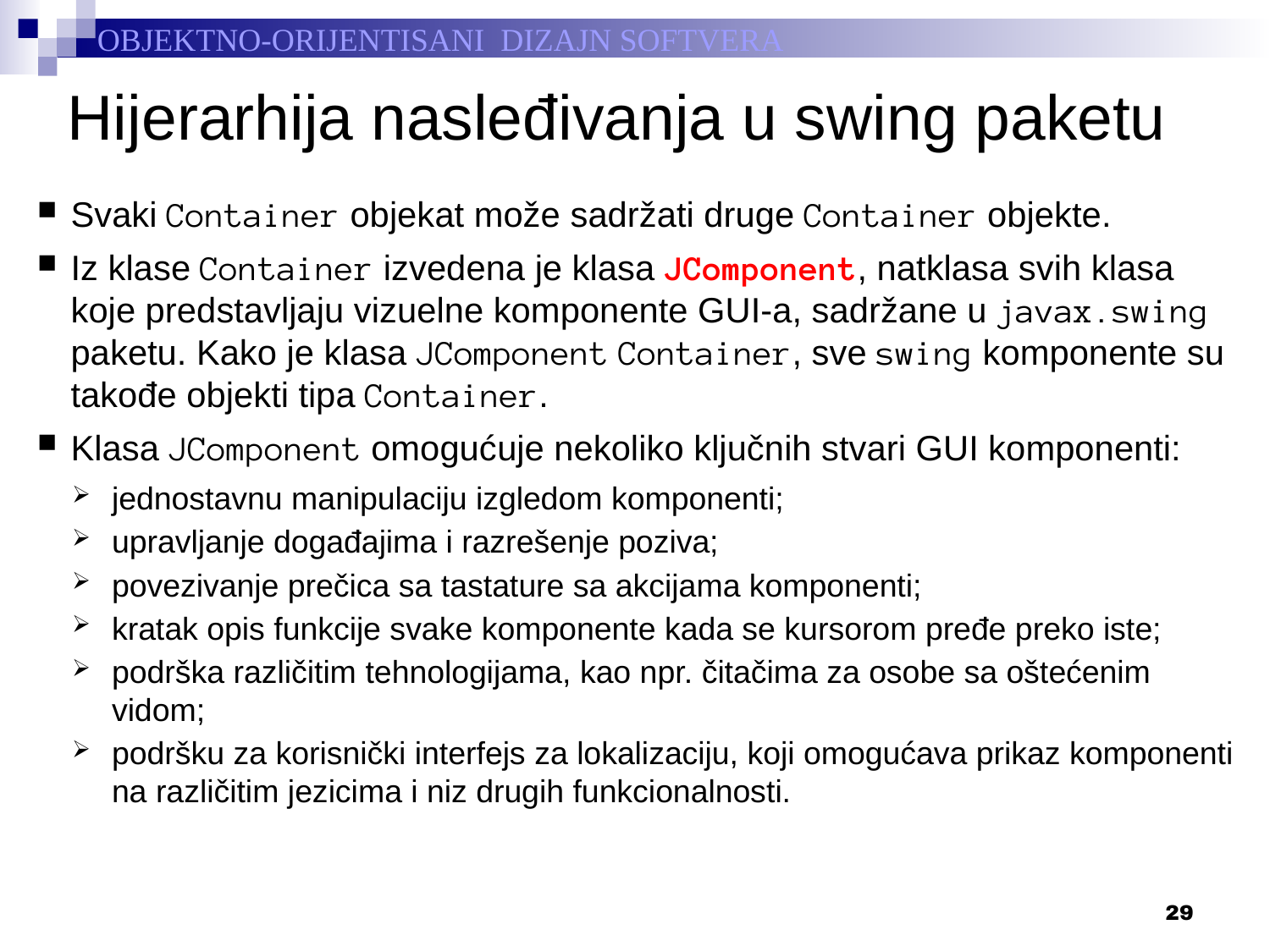

# Hijerarhija nasleđivanja u swing paketu
Svaki Container objekat može sadržati druge Container objekte.
Iz klase Container izvedena je klasa JComponent, natklasa svih klasa koje predstavljaju vizuelne komponente GUI-a, sadržane u javax.swing paketu. Kako je klasa JComponent Container, sve swing komponente su takođe objekti tipa Container.
Klasa JComponent omogućuje nekoliko ključnih stvari GUI komponenti:
jednostavnu manipulaciju izgledom komponenti;
upravljanje događajima i razrešenje poziva;
povezivanje prečica sa tastature sa akcijama komponenti;
kratak opis funkcije svake komponente kada se kursorom pređe preko iste;
podrška različitim tehnologijama, kao npr. čitačima za osobe sa oštećenim vidom;
podršku za korisnički interfejs za lokalizaciju, koji omogućava prikaz komponenti na različitim jezicima i niz drugih funkcionalnosti.
29